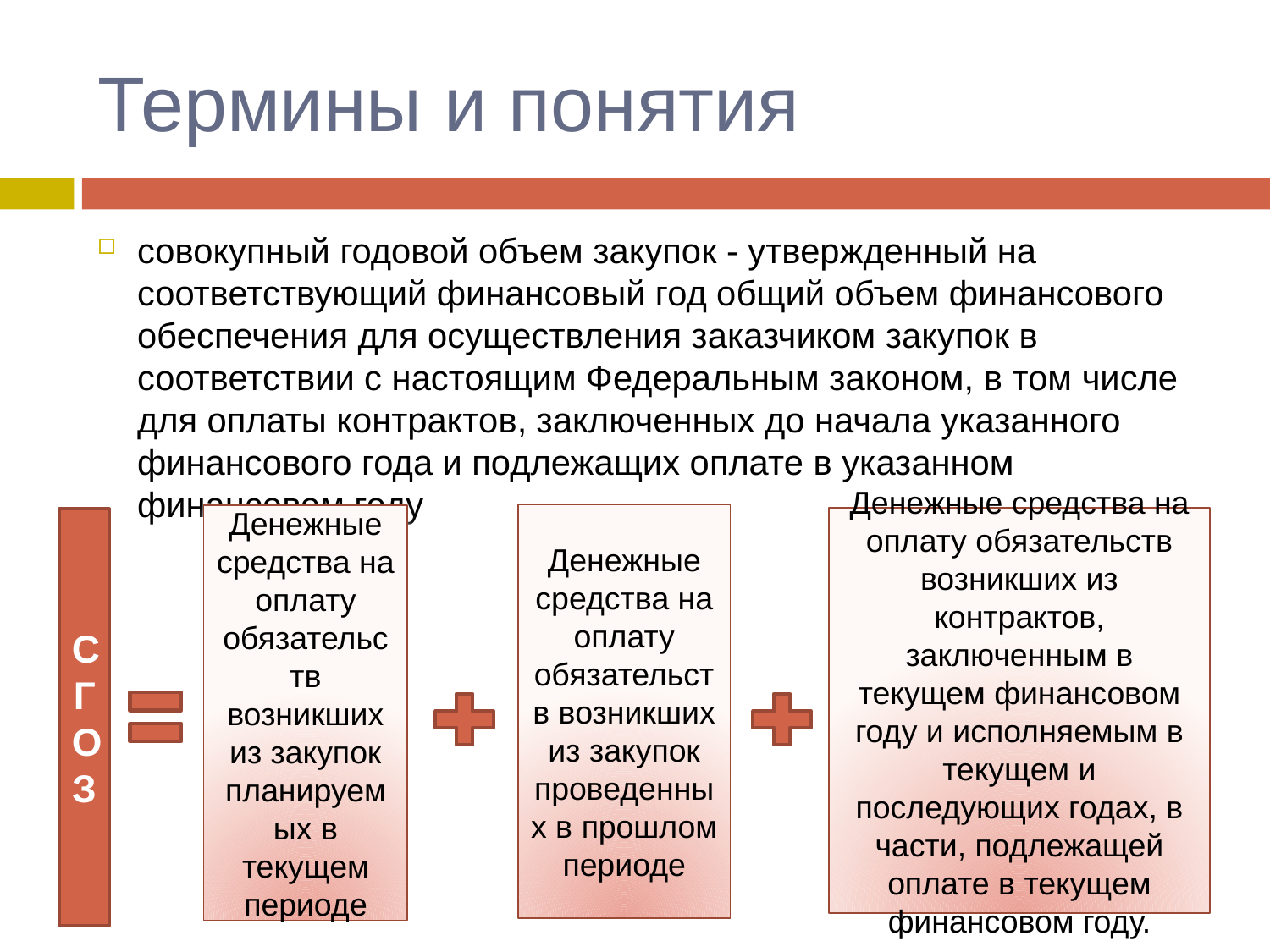

# Термины и понятия
совокупный годовой объем закупок - утвержденный на соответствующий финансовый год общий объем финансового обеспечения для осуществления заказчиком закупок в соответствии с настоящим Федеральным законом, в том числе для оплаты контрактов, заключенных до начала указанного финансового года и подлежащих оплате в указанном финансовом году
Денежные средства на оплату обязательств возникших из закупок проведенных в прошлом периоде
Денежные средства на оплату обязательств возникших из закупок планируемых в текущем периоде
Денежные средства на оплату обязательств возникших из контрактов, заключенным в текущем финансовом году и исполняемым в текущем и последующих годах, в части, подлежащей оплате в текущем финансовом году.
СГОЗ